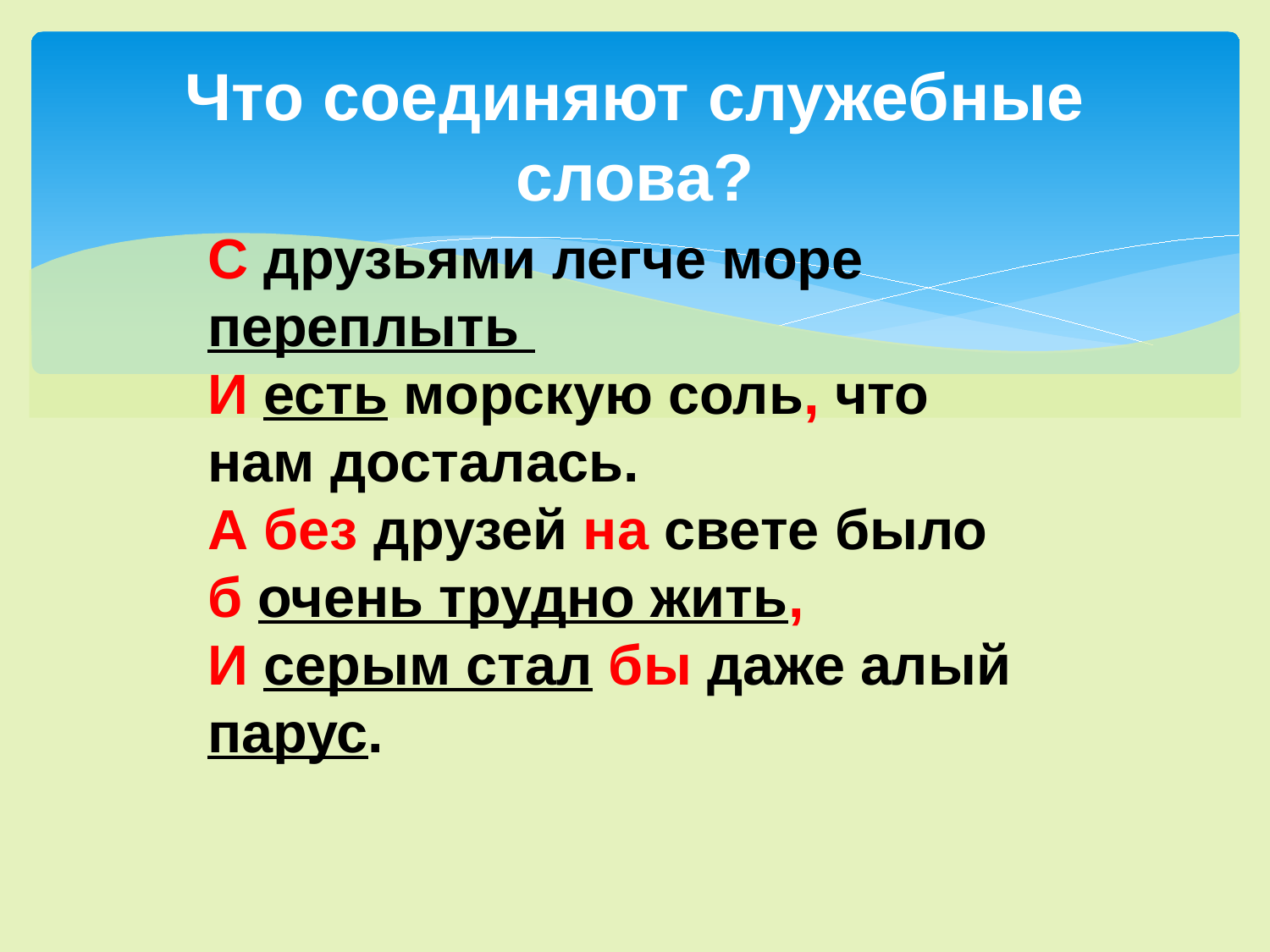

# Что соединяют служебные слова?
С друзьями легче море переплыть
И есть морскую соль, что нам досталась.
А без друзей на свете было б очень трудно жить,
И серым стал бы даже алый парус.